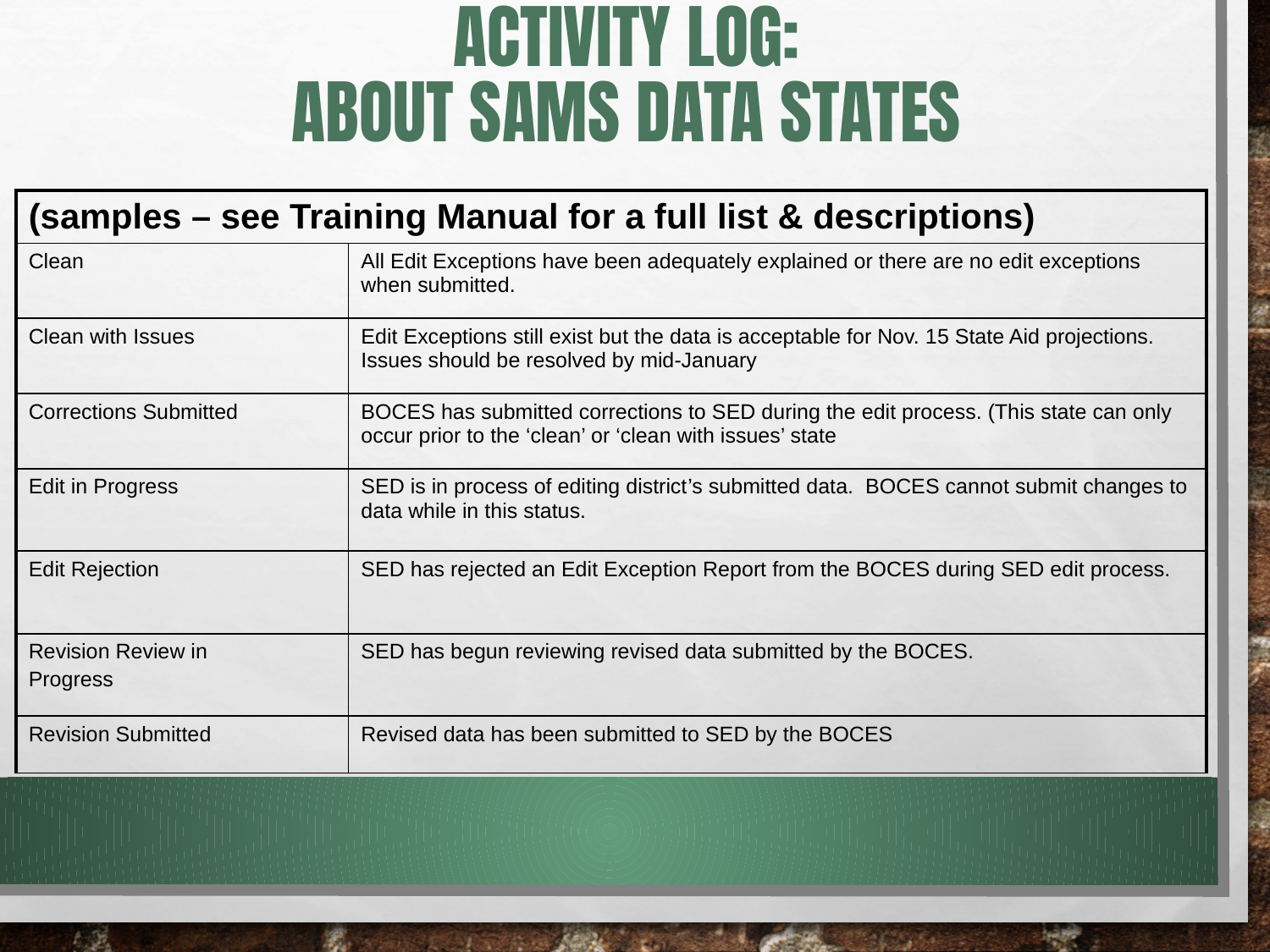

# Activity Log: About SAMS Data States
| (samples – see Training Manual for a full list & descriptions) |  |
| --- | --- |
| Clean | All Edit Exceptions have been adequately explained or there are no edit exceptions when submitted. |
| Clean with Issues | Edit Exceptions still exist but the data is acceptable for Nov. 15 State Aid projections. Issues should be resolved by mid-January |
| Corrections Submitted | BOCES has submitted corrections to SED during the edit process. (This state can only occur prior to the ‘clean’ or ‘clean with issues’ state |
| Edit in Progress | SED is in process of editing district’s submitted data. BOCES cannot submit changes to data while in this status. |
| Edit Rejection | SED has rejected an Edit Exception Report from the BOCES during SED edit process. |
| Revision Review in Progress | SED has begun reviewing revised data submitted by the BOCES. |
| Revision Submitted | Revised data has been submitted to SED by the BOCES |